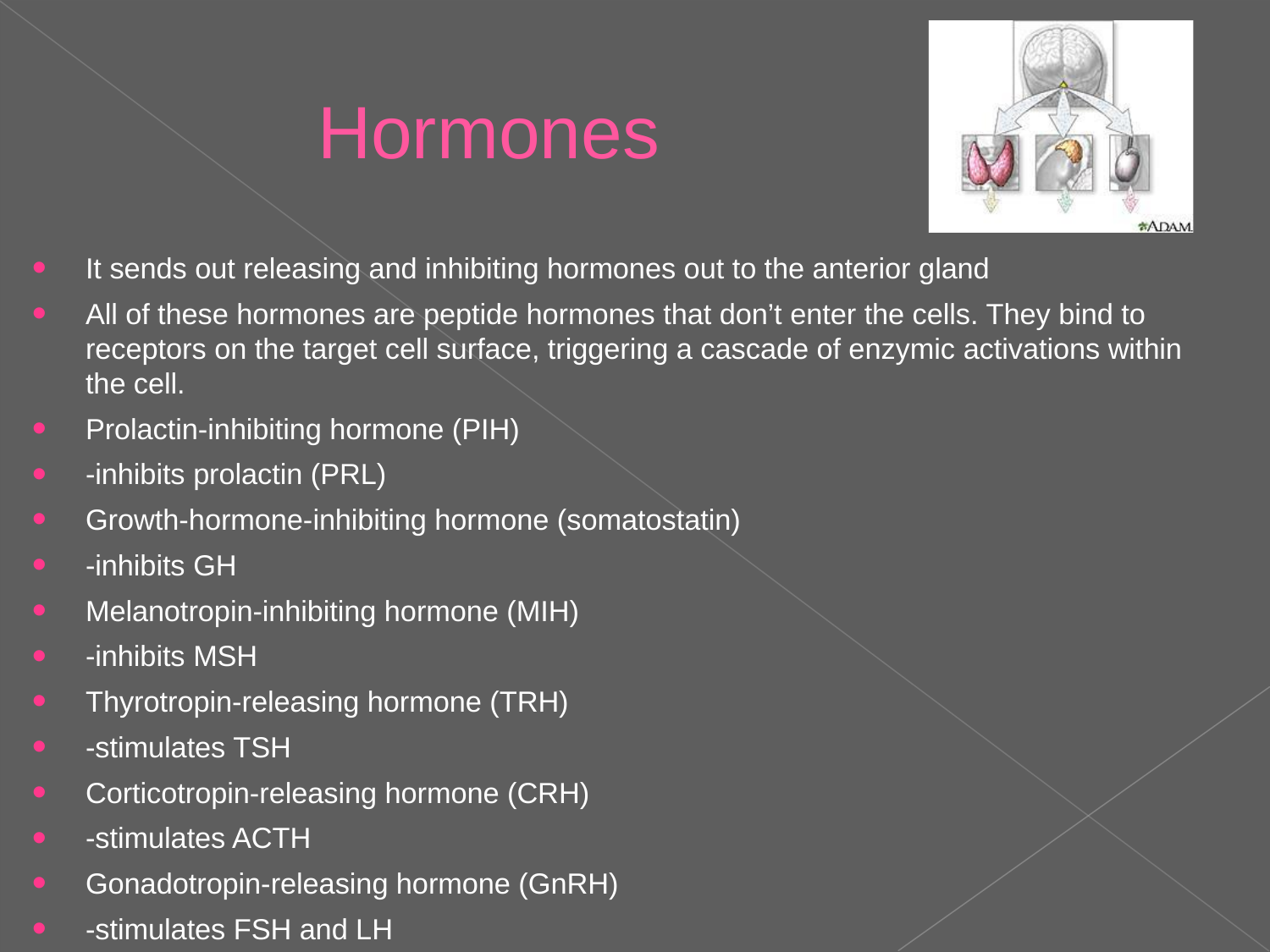

# Hormones
It sends out releasing and inhibiting hormones out to the anterior gland
All of these hormones are peptide hormones that don’t enter the cells. They bind to receptors on the target cell surface, triggering a cascade of enzymic activations within the cell.
Prolactin-inhibiting hormone (PIH)
-inhibits prolactin (PRL)
Growth-hormone-inhibiting hormone (somatostatin)
-inhibits GH
Melanotropin-inhibiting hormone (MIH)
-inhibits MSH
Thyrotropin-releasing hormone (TRH)
-stimulates TSH
Corticotropin-releasing hormone (CRH)
-stimulates ACTH
Gonadotropin-releasing hormone (GnRH)
-stimulates FSH and LH
Growth-hormone-releasing hormone (GHRH)
-stimulates GH